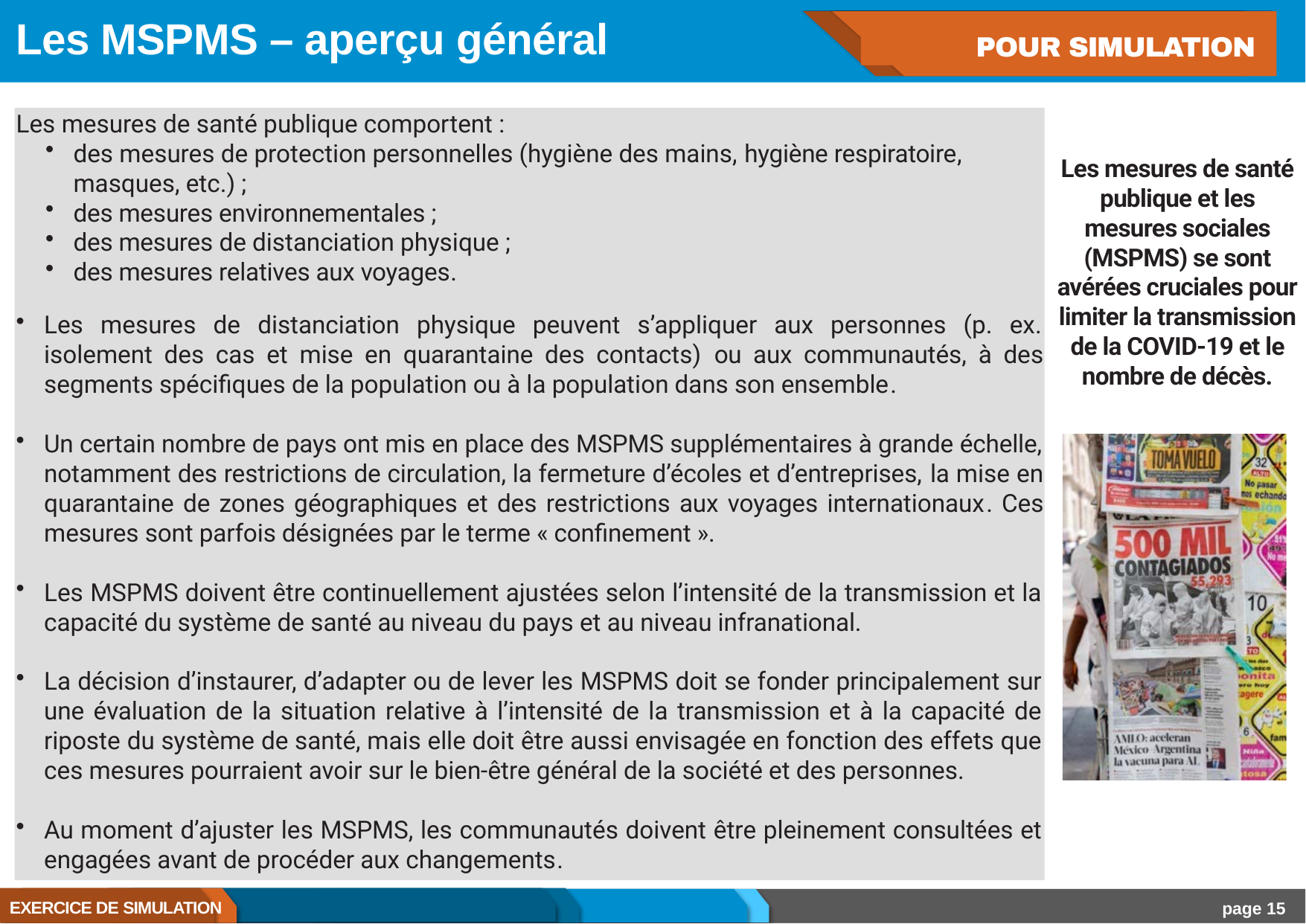

# Les MSPMS – aperçu général

POUR SIMULATION
Les mesures de santé publique comportent :
des mesures de protection personnelles (hygiène des mains, hygiène respiratoire, masques, etc.) ;
des mesures environnementales ;
des mesures de distanciation physique ;
des mesures relatives aux voyages.

Les mesures de distanciation physique peuvent s’appliquer aux personnes (p. ex. isolement des cas et mise en quarantaine des contacts) ou aux communautés, à des segments spécifiques de la population ou à la population dans son ensemble.

Un certain nombre de pays ont mis en place des MSPMS supplémentaires à grande échelle, notamment des restrictions de circulation, la fermeture d’écoles et d’entreprises, la mise en quarantaine de zones géographiques et des restrictions aux voyages internationaux. Ces mesures sont parfois désignées par le terme « confinement ».

Les MSPMS doivent être continuellement ajustées selon l’intensité de la transmission et la capacité du système de santé au niveau du pays et au niveau infranational.

La décision d’instaurer, d’adapter ou de lever les MSPMS doit se fonder principalement sur une évaluation de la situation relative à l’intensité de la transmission et à la capacité de riposte du système de santé, mais elle doit être aussi envisagée en fonction des effets que ces mesures pourraient avoir sur le bien-être général de la société et des personnes.

Au moment d’ajuster les MSPMS, les communautés doivent être pleinement consultées et engagées avant de procéder aux changements.
Les mesures de santé publique et les mesures sociales (MSPMS) se sont avérées cruciales pour limiter la transmission de la COVID-19 et le nombre de décès.

EXERCICE DE SIMULATION
page 15